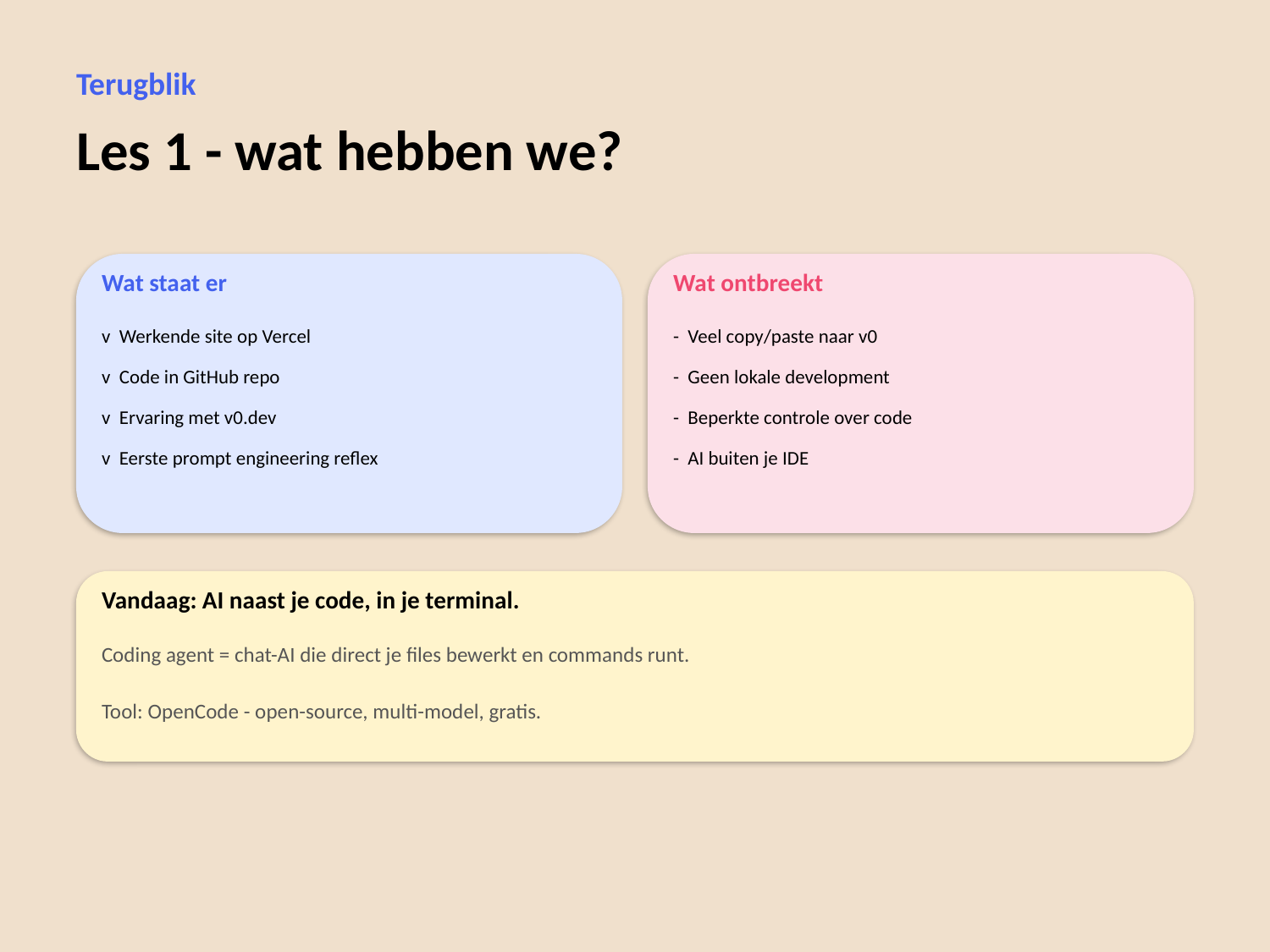

Terugblik
Les 1 - wat hebben we?

Wat staat er
Wat ontbreekt
v  Werkende site op Vercel
-  Veel copy/paste naar v0
v  Code in GitHub repo
-  Geen lokale development
v  Ervaring met v0.dev
-  Beperkte controle over code
v  Eerste prompt engineering reflex
-  AI buiten je IDE

Vandaag: AI naast je code, in je terminal.
Coding agent = chat-AI die direct je files bewerkt en commands runt.
Tool: OpenCode - open-source, multi-model, gratis.